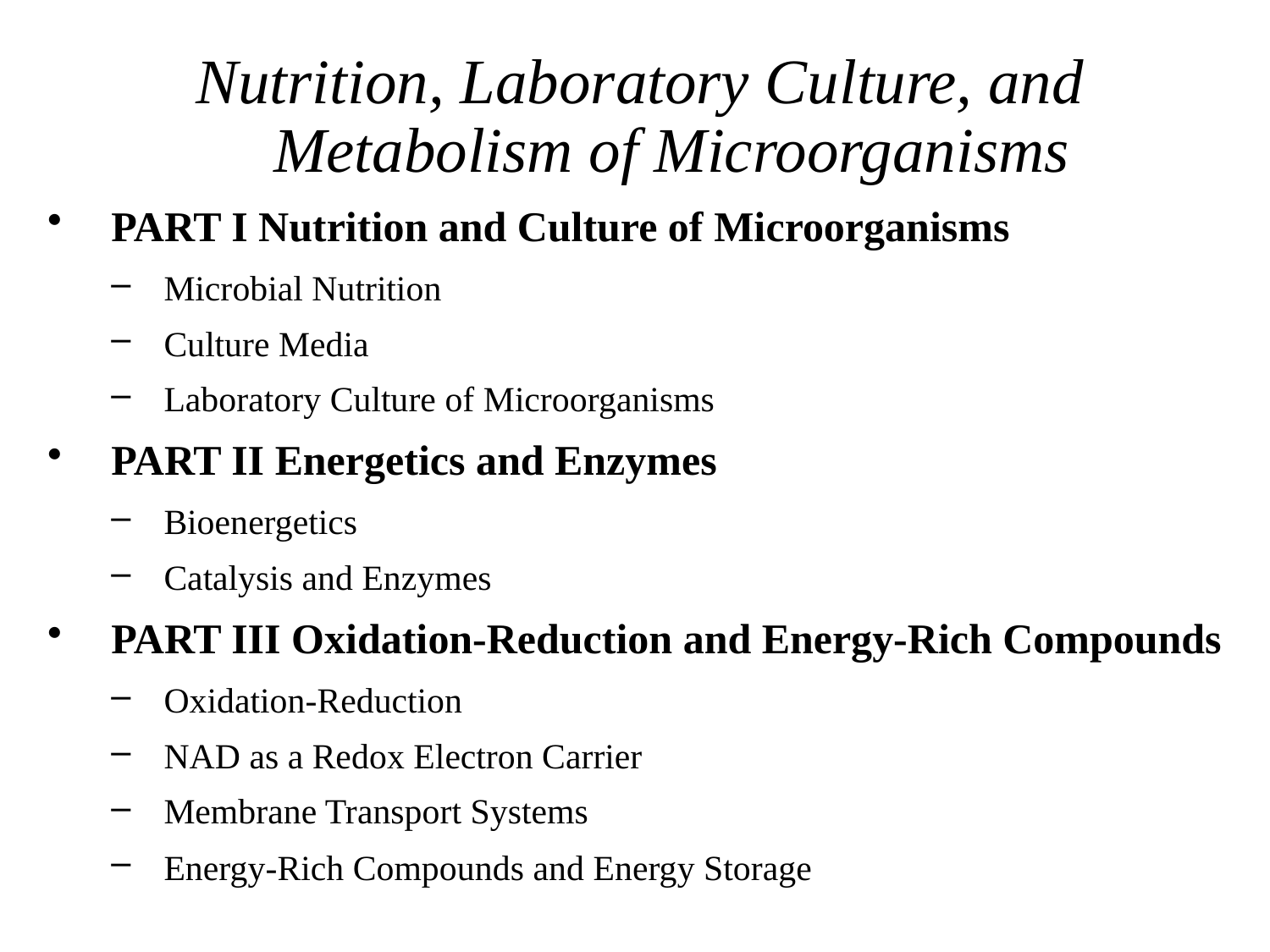

Nutrition, Laboratory Culture, and Metabolism of Microorganisms
PART I Nutrition and Culture of Microorganisms
Microbial Nutrition
Culture Media
Laboratory Culture of Microorganisms
PART II Energetics and Enzymes
Bioenergetics
Catalysis and Enzymes
PART III Oxidation-Reduction and Energy-Rich Compounds
Oxidation-Reduction
NAD as a Redox Electron Carrier
Membrane Transport Systems
Energy-Rich Compounds and Energy Storage